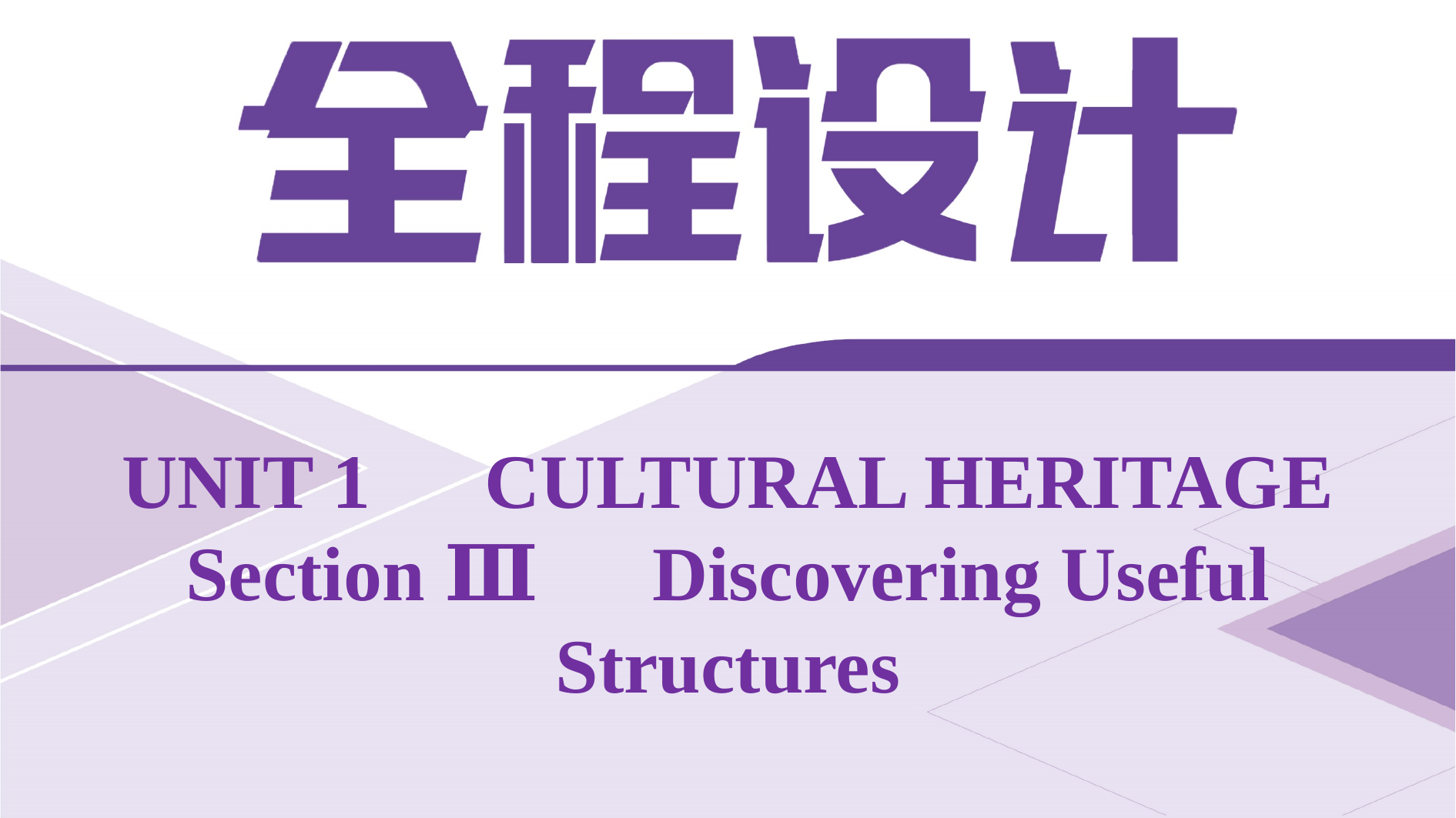

UNIT 1　CULTURAL HERITAGE
Section Ⅲ　Discovering Useful Structures